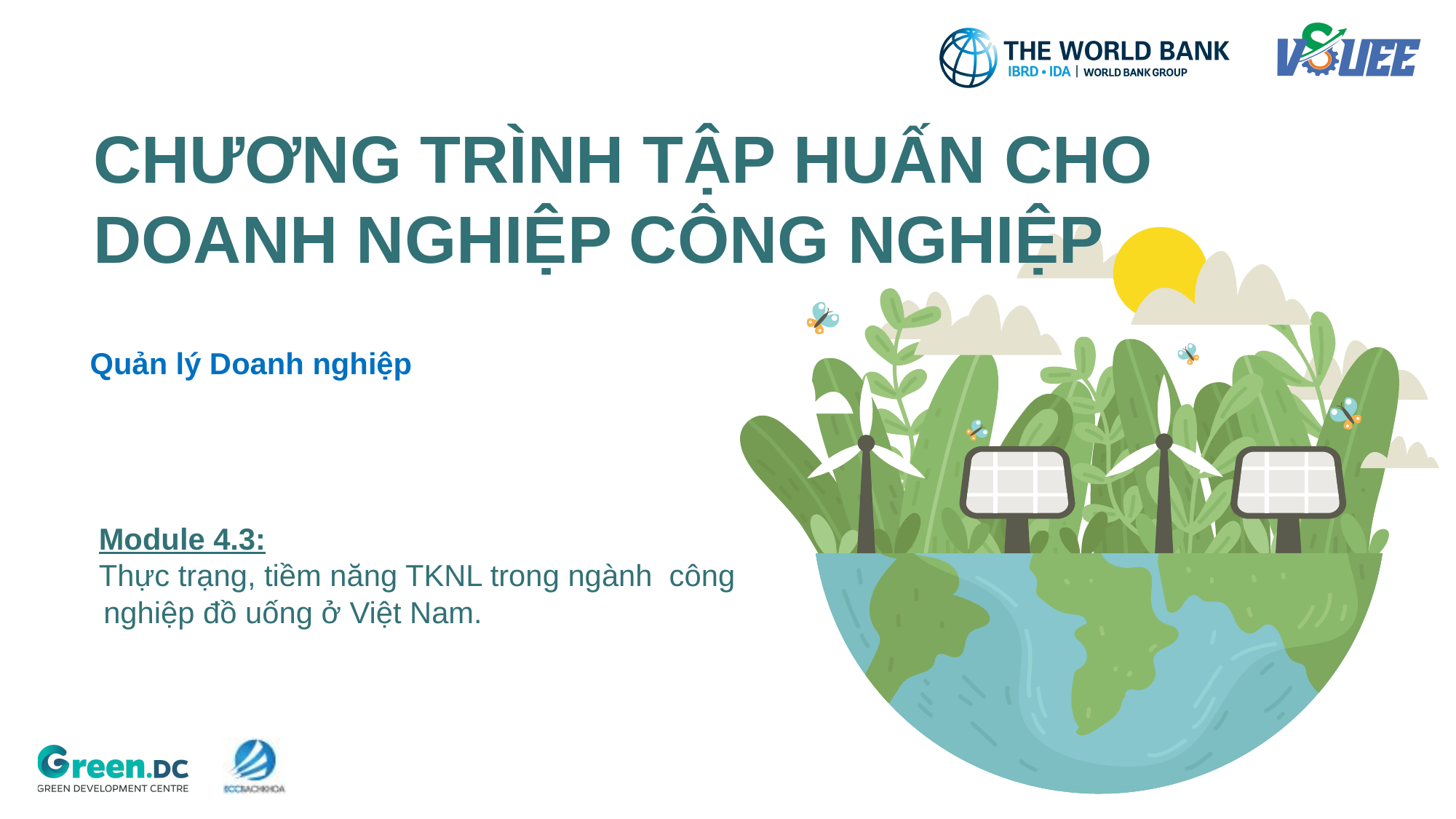

# CHƯƠNG TRÌNH TẬP HUẤN CHO DOANH NGHIỆP CÔNG NGHIỆP

Quản lý Doanh nghiệp
Module 4.3:
Thực trạng, tiềm năng TKNL trong ngành  công      nghiệp đồ uống ở Việt Nam.